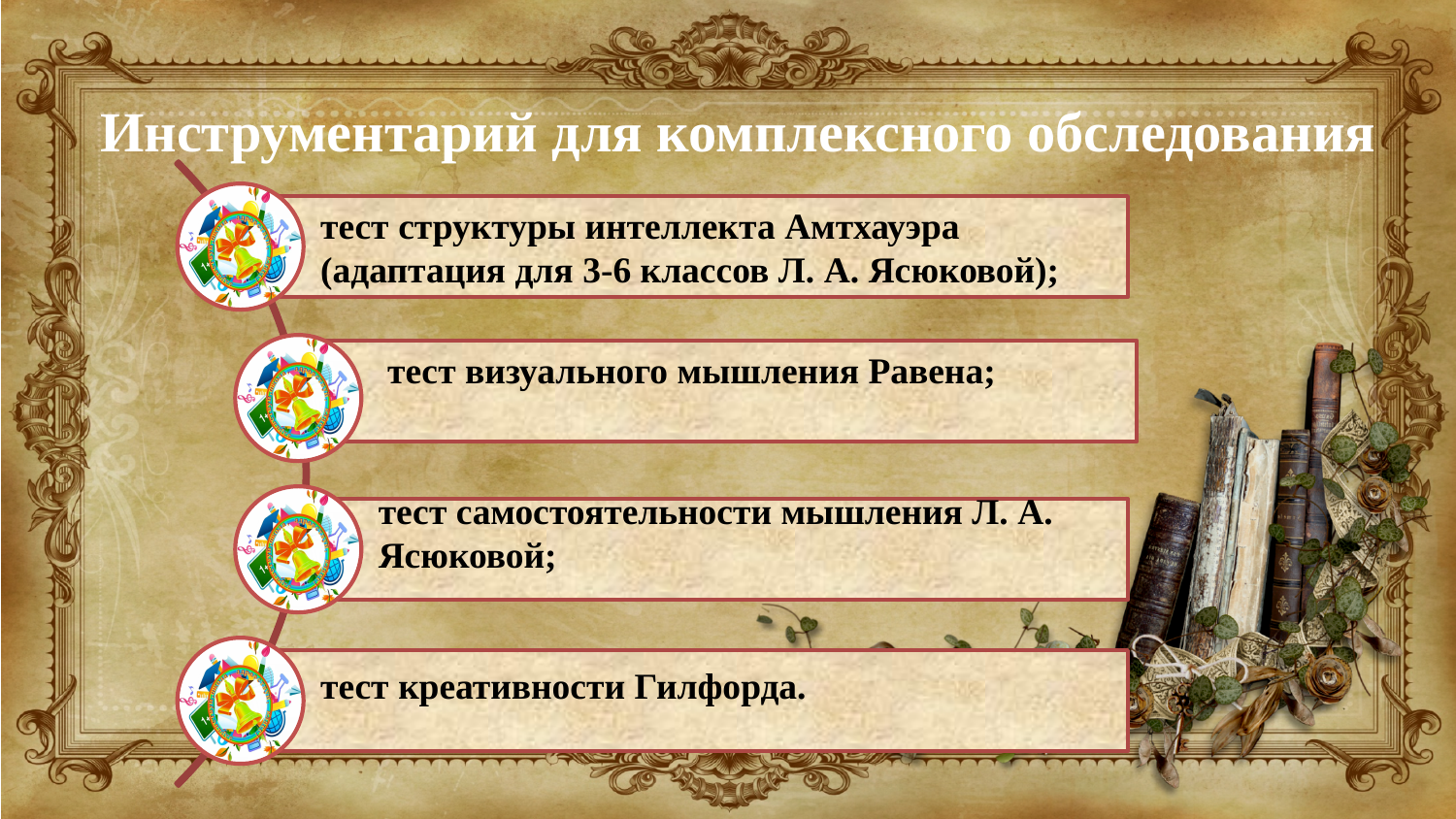

Инструментарий для комплексного обследования
тест структуры интеллекта Амтхауэра (адаптация для 3-6 классов Л. А. Ясюковой);
тест визуального мышления Равена;

тест самостоятельности мышления Л. А. Ясюковой;

тест креативности Гилфорда.